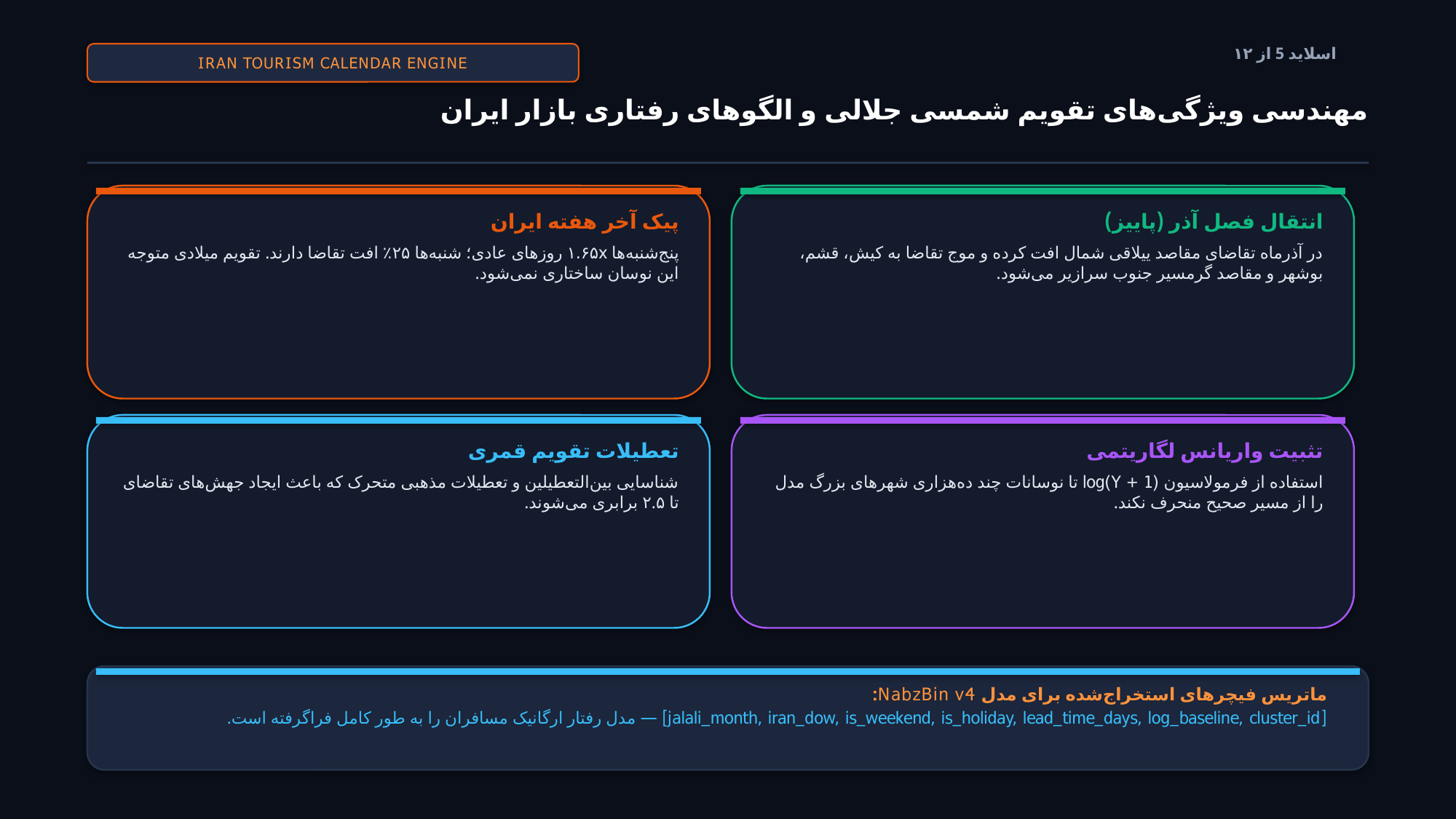

IRAN TOURISM CALENDAR ENGINE
اسلاید 5 از ۱۲
مهندسی ویژگی‌های تقویم شمسی جلالی و الگوهای رفتاری بازار ایران

پیک آخر هفته ایران
پنج‌شنبه‌ها ۱.۶۵x روزهای عادی؛ شنبه‌ها ۲۵٪ افت تقاضا دارند. تقویم میلادی متوجه این نوسان ساختاری نمی‌شود.
انتقال فصل آذر (پاییز)
در آذرماه تقاضای مقاصد ییلاقی شمال افت کرده و موج تقاضا به کیش، قشم، بوشهر و مقاصد گرمسیر جنوب سرازیر می‌شود.

تعطیلات تقویم قمری
شناسایی بین‌التعطیلین و تعطیلات مذهبی متحرک که باعث ایجاد جهش‌های تقاضای تا ۲.۵ برابری می‌شوند.
تثبیت واریانس لگاریتمی
استفاده از فرمولاسیون log(Y + 1) تا نوسانات چند ده‌هزاری شهرهای بزرگ مدل را از مسیر صحیح منحرف نکند.

ماتریس فیچرهای استخراج‌شده برای مدل NabzBin v4:
[jalali_month, iran_dow, is_weekend, is_holiday, lead_time_days, log_baseline, cluster_id] — مدل رفتار ارگانیک مسافران را به طور کامل فراگرفته است.